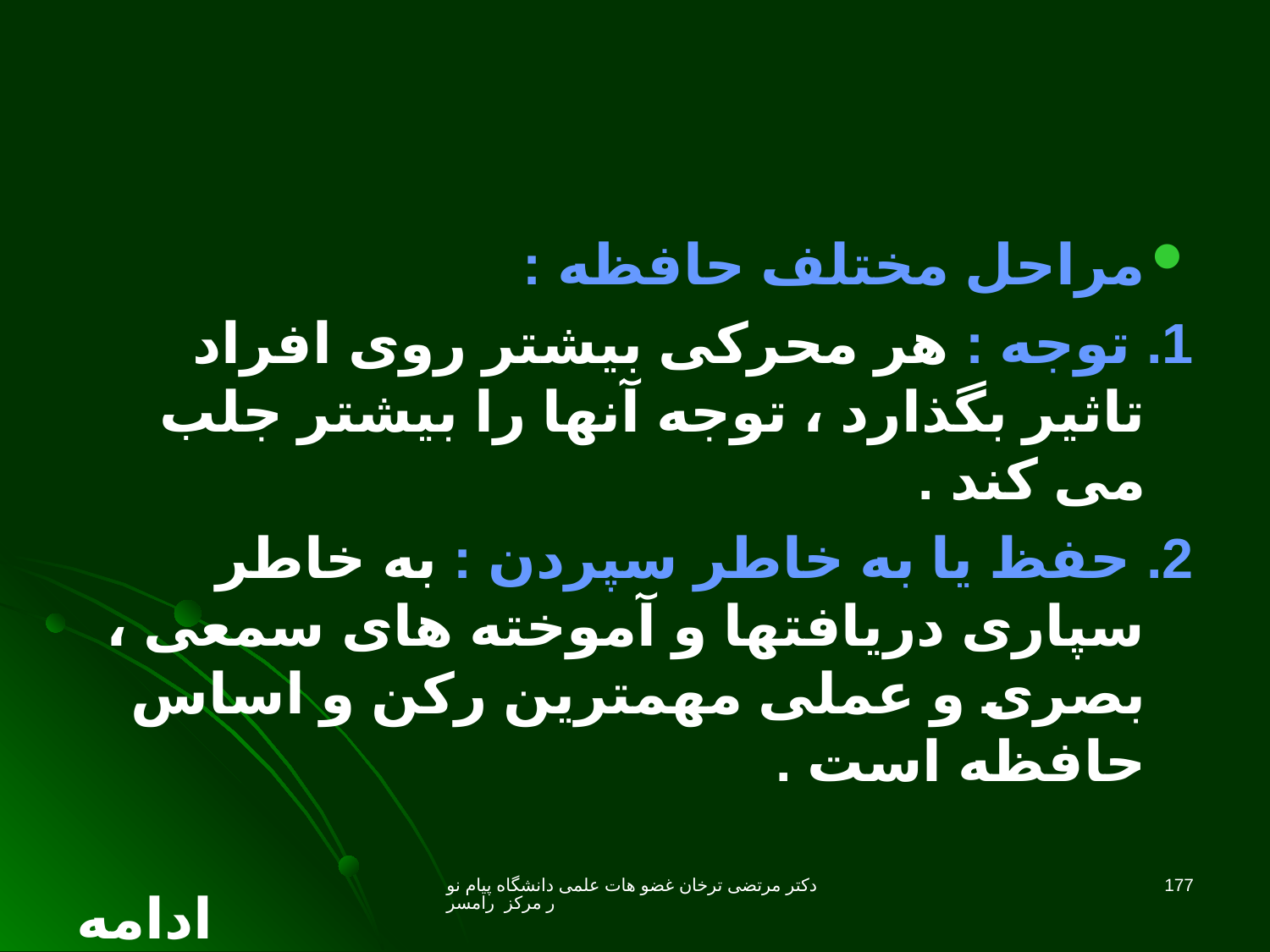

مراحل مختلف حافظه :
1. توجه : هر محرکی بیشتر روی افراد تاثیر بگذارد ، توجه آنها را بیشتر جلب می کند .
2. حفظ یا به خاطر سپردن : به خاطر سپاری دریافتها و آموخته های سمعی ، بصری و عملی مهمترین رکن و اساس حافظه است .

ادامه
دکتر مرتضی ترخان غضو هات علمی دانشگاه پیام نور مرکز رامسر
177